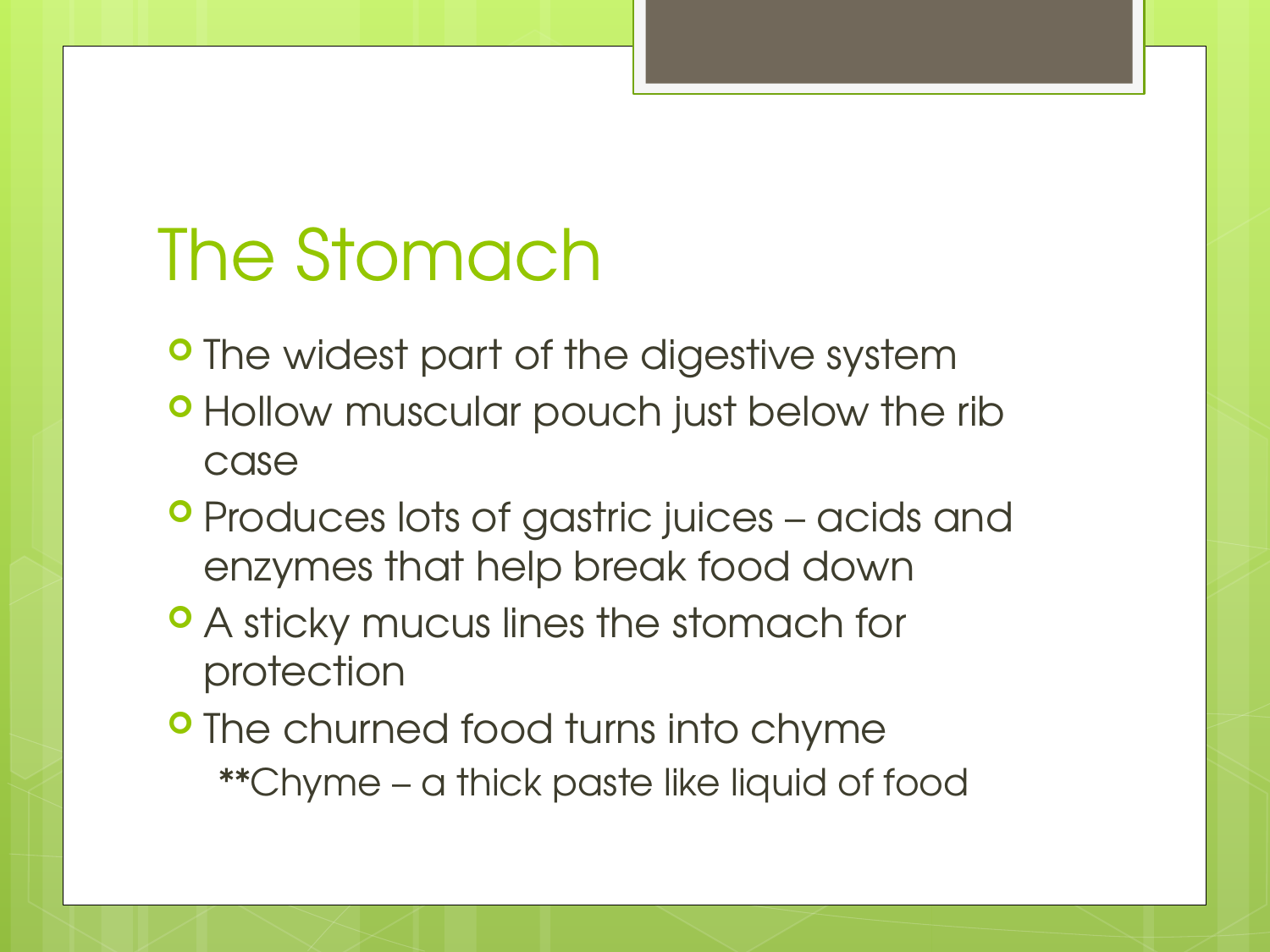

# The Stomach
The widest part of the digestive system
Hollow muscular pouch just below the rib case
Produces lots of gastric juices – acids and enzymes that help break food down
A sticky mucus lines the stomach for protection
The churned food turns into chyme
**Chyme – a thick paste like liquid of food